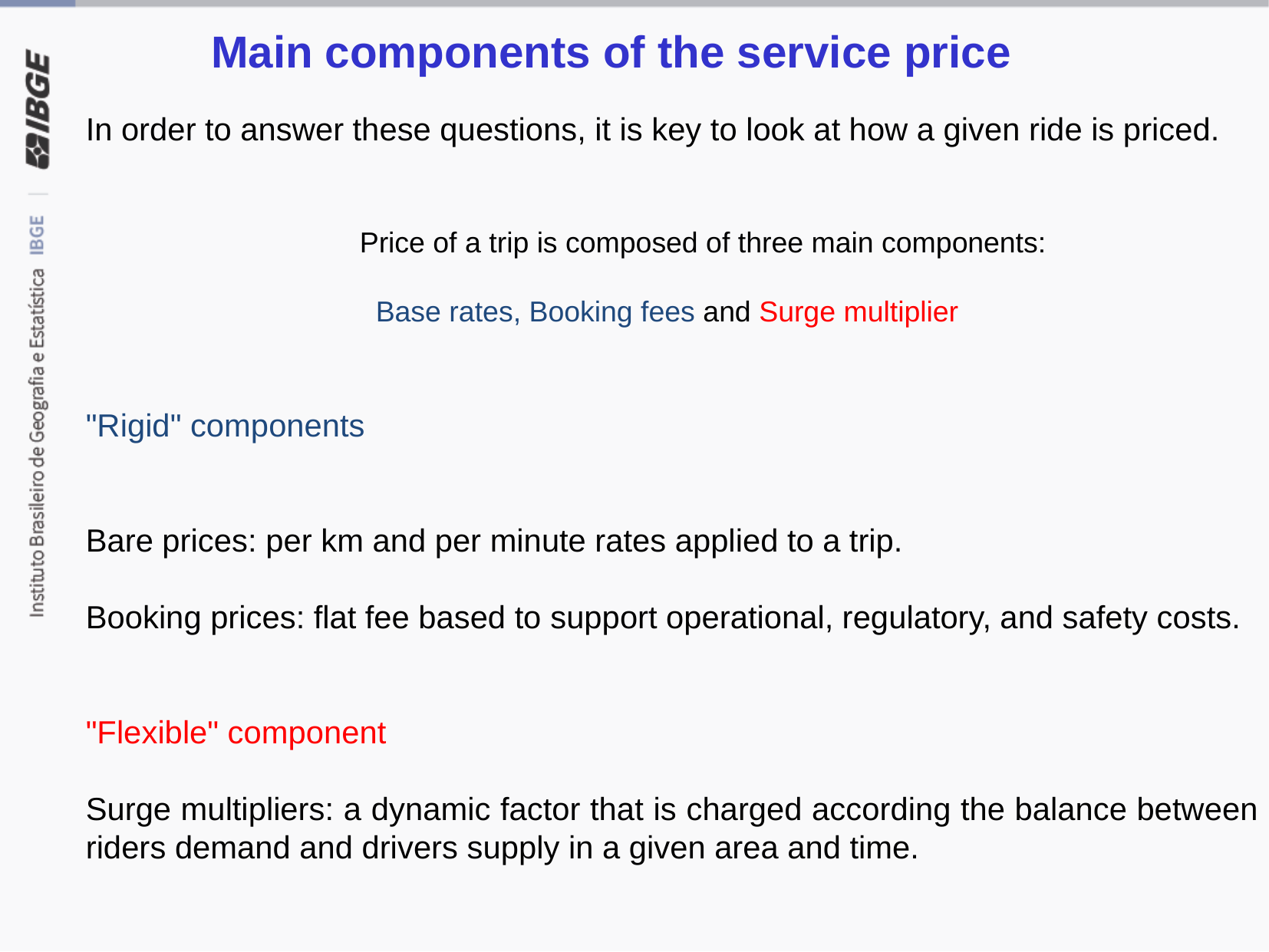

Main components of the service price
In order to answer these questions, it is key to look at how a given ride is priced.

                                  Price of a trip is composed of three main components:

                                    Base rates, Booking fees and Surge multiplier

"Rigid" components

Bare prices: per km and per minute rates applied to a trip.

Booking prices: flat fee based to support operational, regulatory, and safety costs.

"Flexible" component

Surge multipliers: a dynamic factor that is charged according the balance between riders demand and drivers supply in a given area and time.